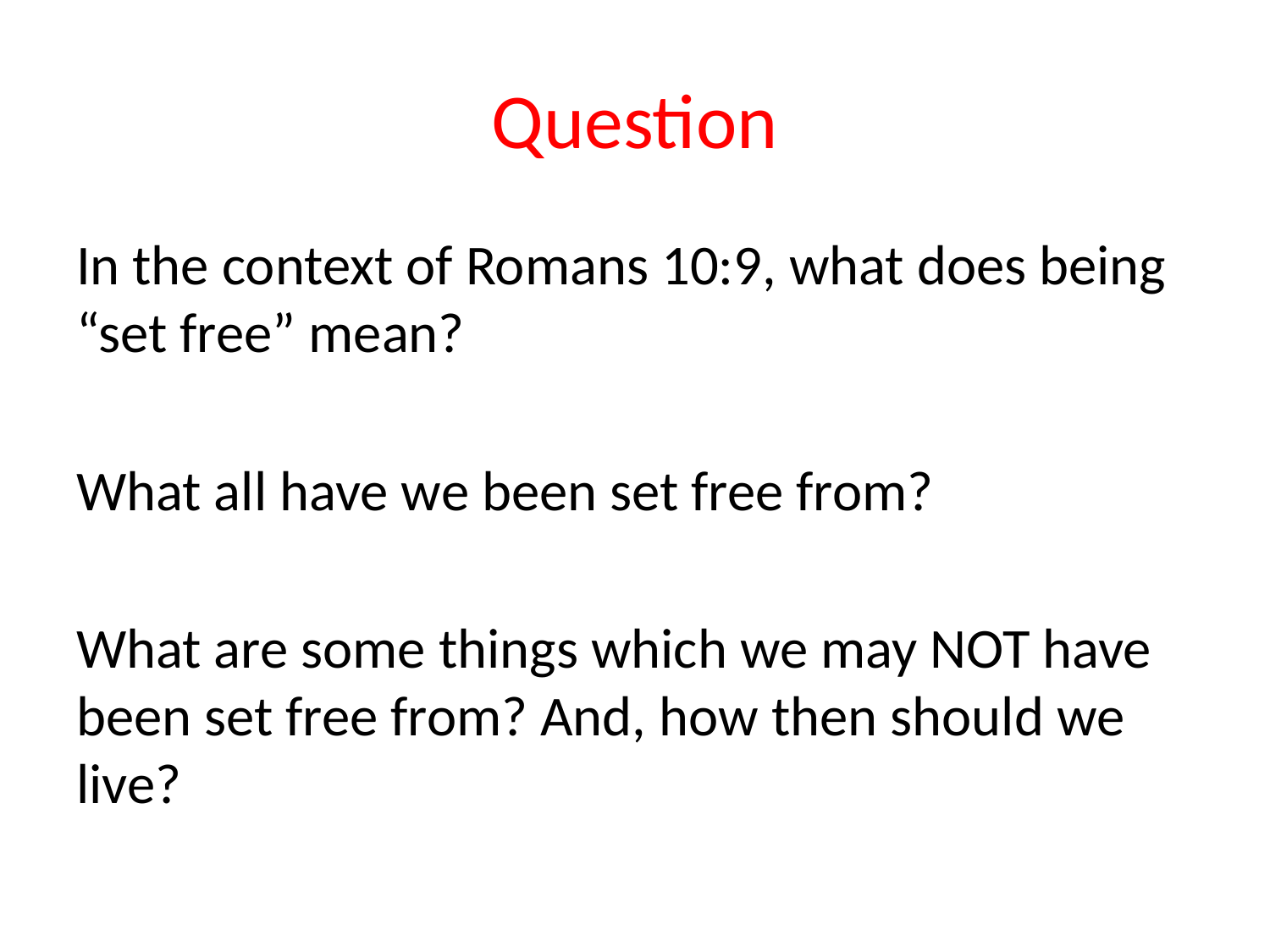

# Question
In the context of Romans 10:9, what does being “set free” mean?

What all have we been set free from?

What are some things which we may NOT have been set free from? And, how then should we live?